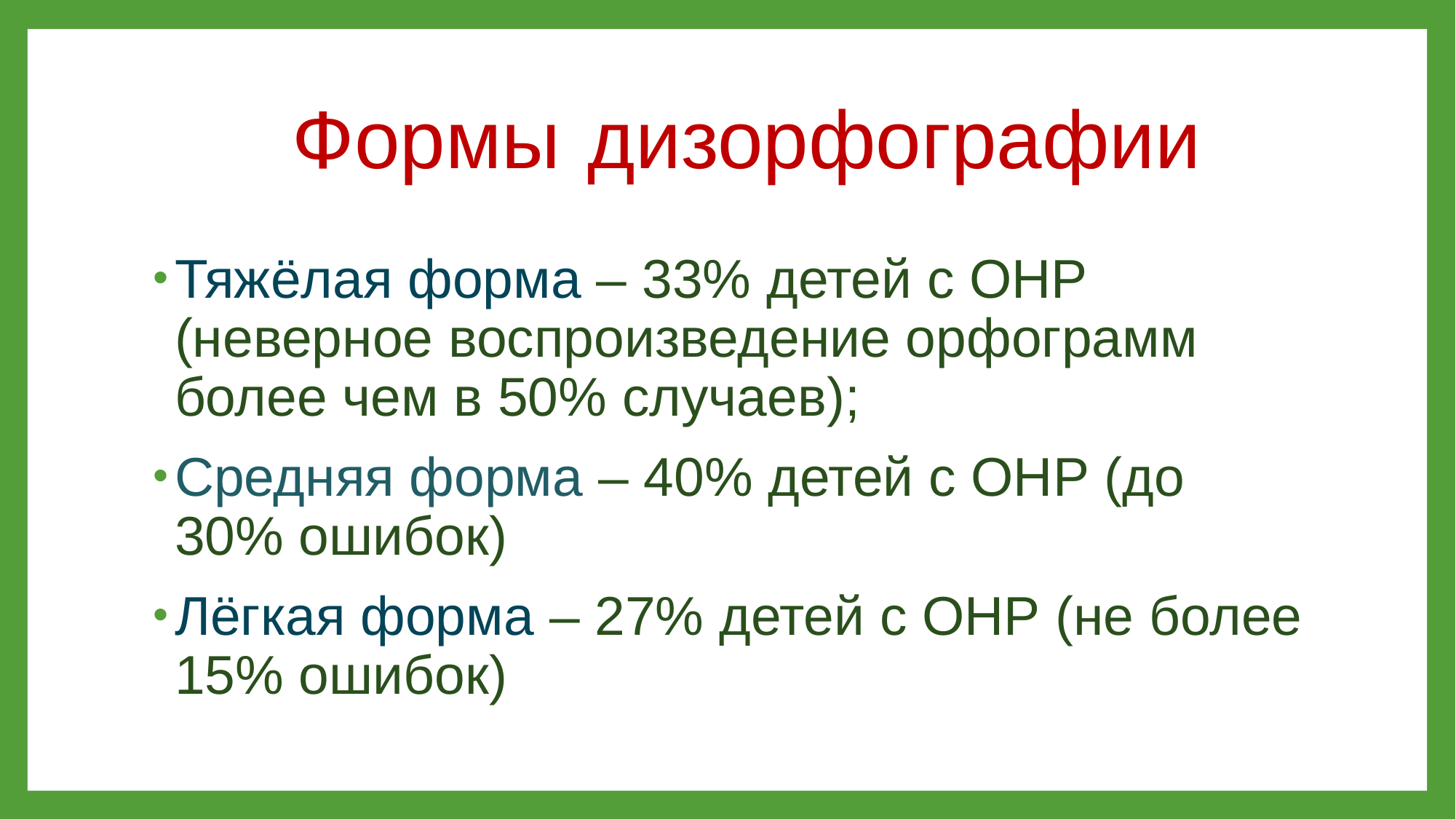

# Формы дизорфографии
Тяжёлая форма – 33% детей с ОНР (неверное воспроизведение орфограмм более чем в 50% случаев);
Средняя форма – 40% детей с ОНР (до 30% ошибок)
Лёгкая форма – 27% детей с ОНР (не более 15% ошибок)